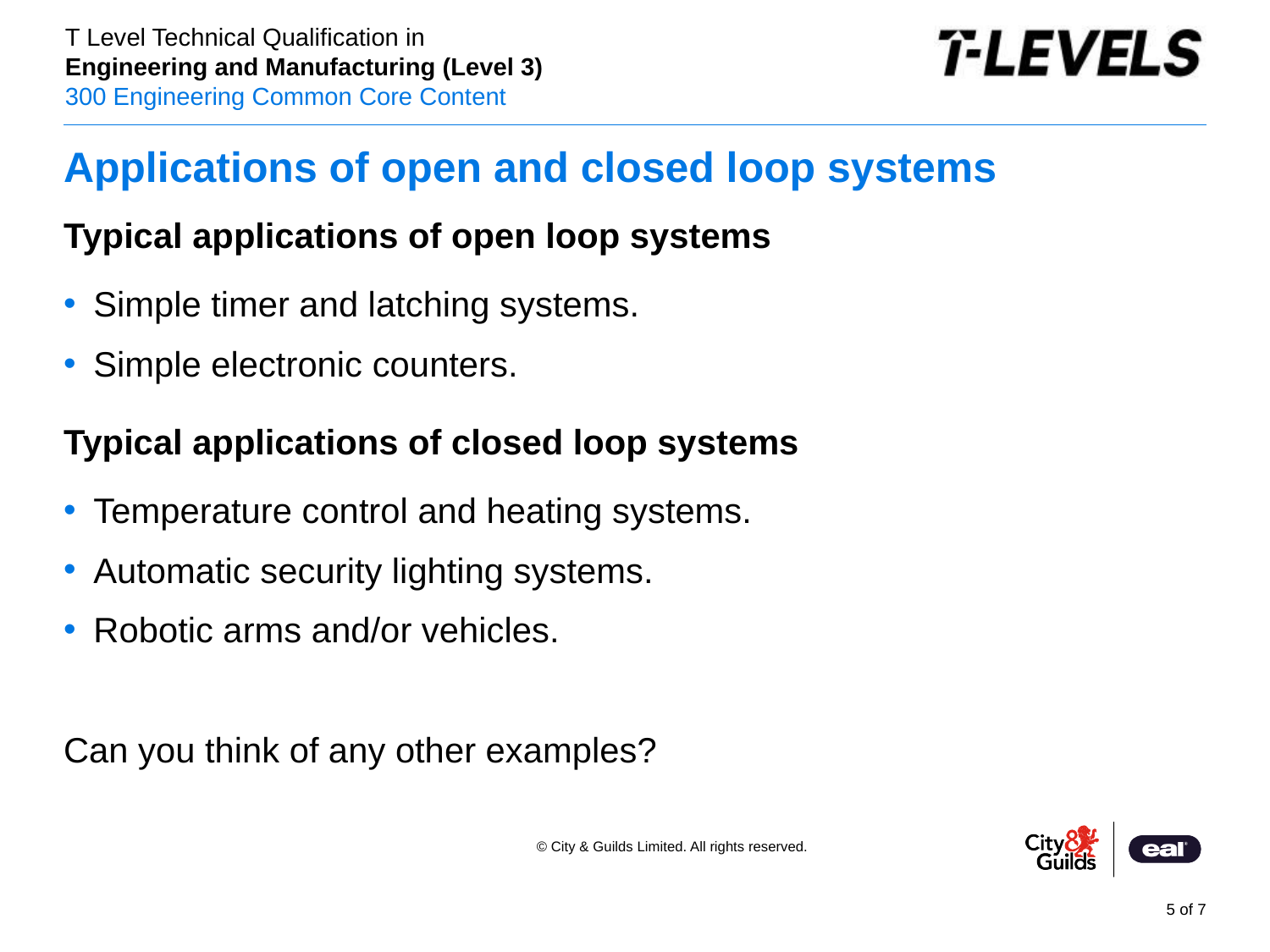

# Applications of open and closed loop systems
Typical applications of open loop systems
Simple timer and latching systems.
Simple electronic counters.
Typical applications of closed loop systems
Temperature control and heating systems.
Automatic security lighting systems.
Robotic arms and/or vehicles.

Can you think of any other examples?